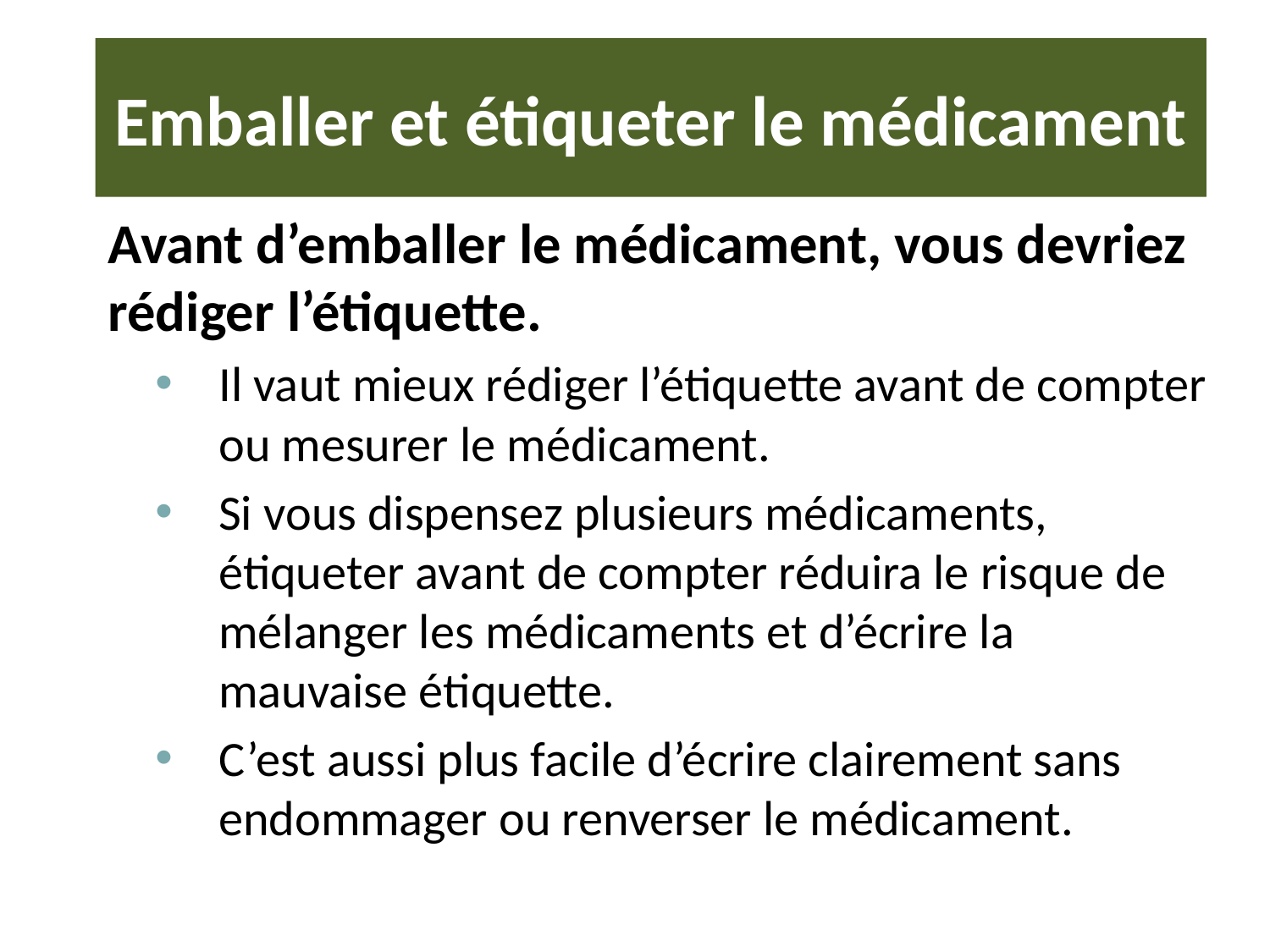

# Emballer et étiqueter le médicament
Avant d’emballer le médicament, vous devriez rédiger l’étiquette.
Il vaut mieux rédiger l’étiquette avant de compter ou mesurer le médicament.
Si vous dispensez plusieurs médicaments, étiqueter avant de compter réduira le risque de mélanger les médicaments et d’écrire la mauvaise étiquette.
C’est aussi plus facile d’écrire clairement sans endommager ou renverser le médicament.